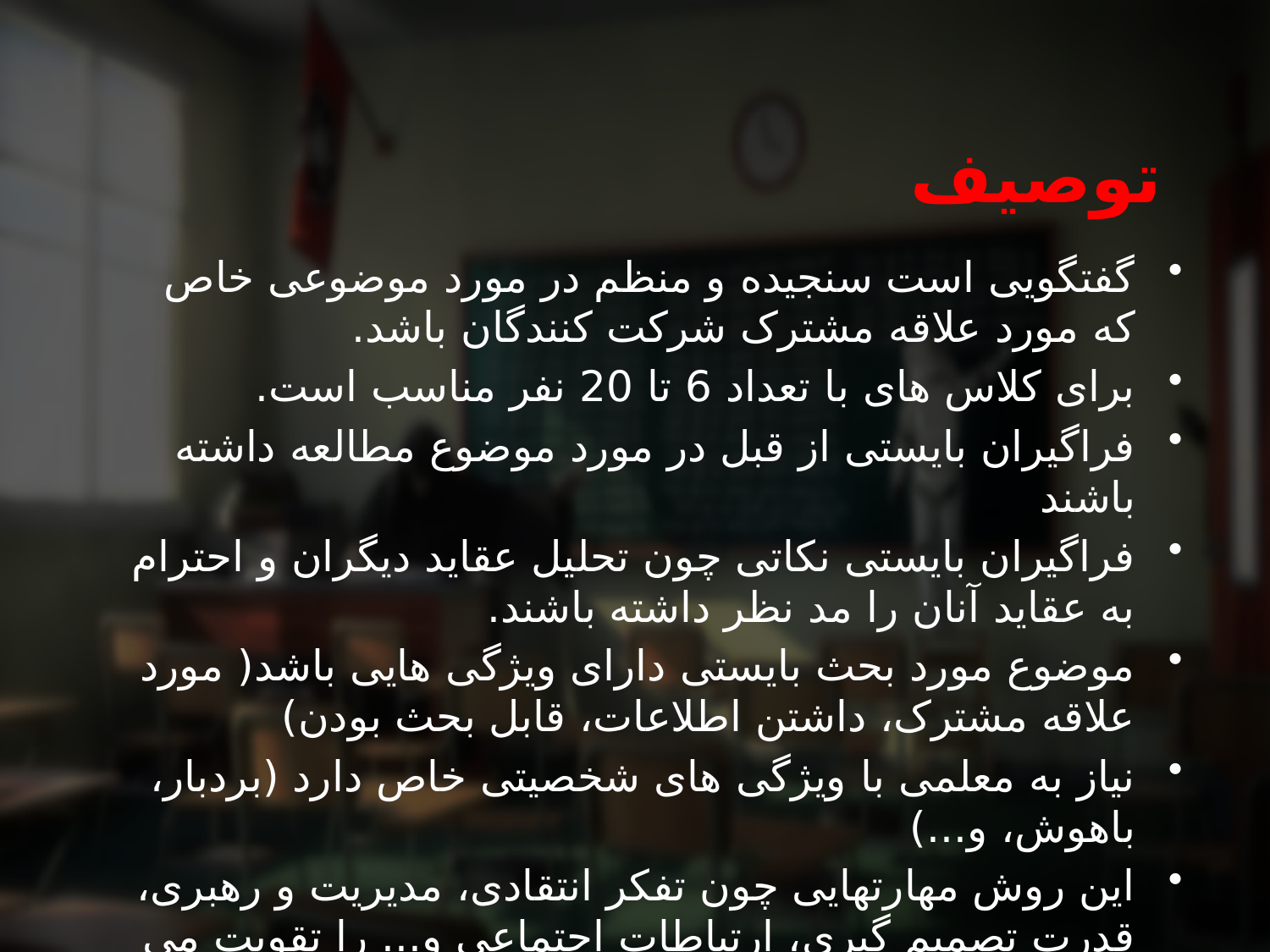

# توصیف
گفتگویی است سنجیده و منظم در مورد موضوعی خاص که مورد علاقه مشترک شرکت کنندگان باشد.
برای کلاس های با تعداد 6 تا 20 نفر مناسب است.
فراگیران بایستی از قبل در مورد موضوع مطالعه داشته باشند
فراگیران بایستی نکاتی چون تحلیل عقاید دیگران و احترام به عقاید آنان را مد نظر داشته باشند.
موضوع مورد بحث بایستی دارای ویژگی هایی باشد( مورد علاقه مشترک، داشتن اطلاعات، قابل بحث بودن)
نیاز به معلمی با ویژگی های شخصیتی خاص دارد (بردبار، باهوش، و...)
این روش مهارتهایی چون تفکر انتقادی، مدیریت و رهبری، قدرت تصمیم گیری، ارتباطات اجتماعی و... را تقویت می کند